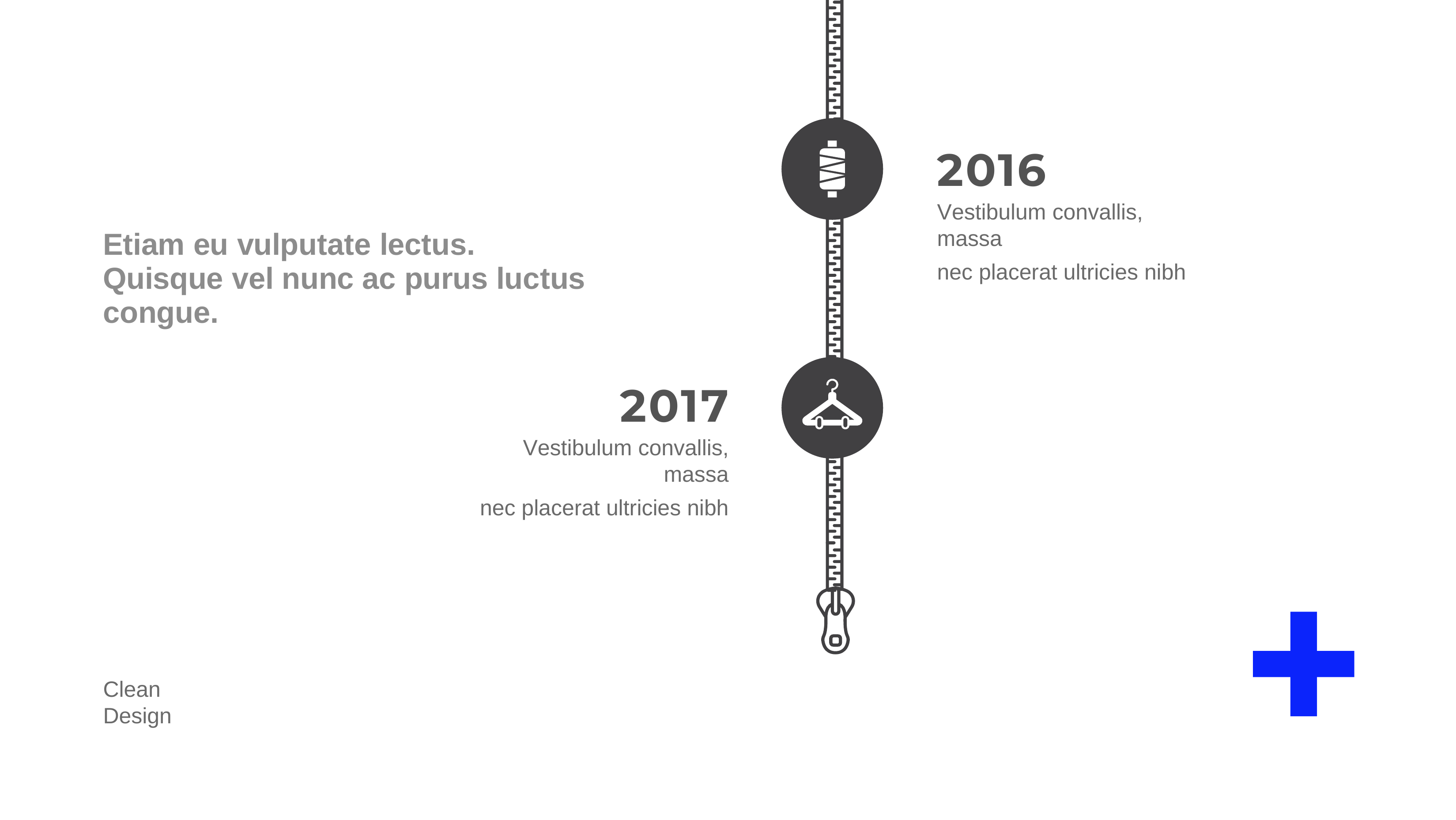

2016
Vestibulum convallis, massa

nec placerat ultricies nibh
Etiam eu vulputate lectus. Quisque vel nunc ac purus luctus congue.

2017
Vestibulum convallis, massa

nec placerat ultricies nibh

Clean Design